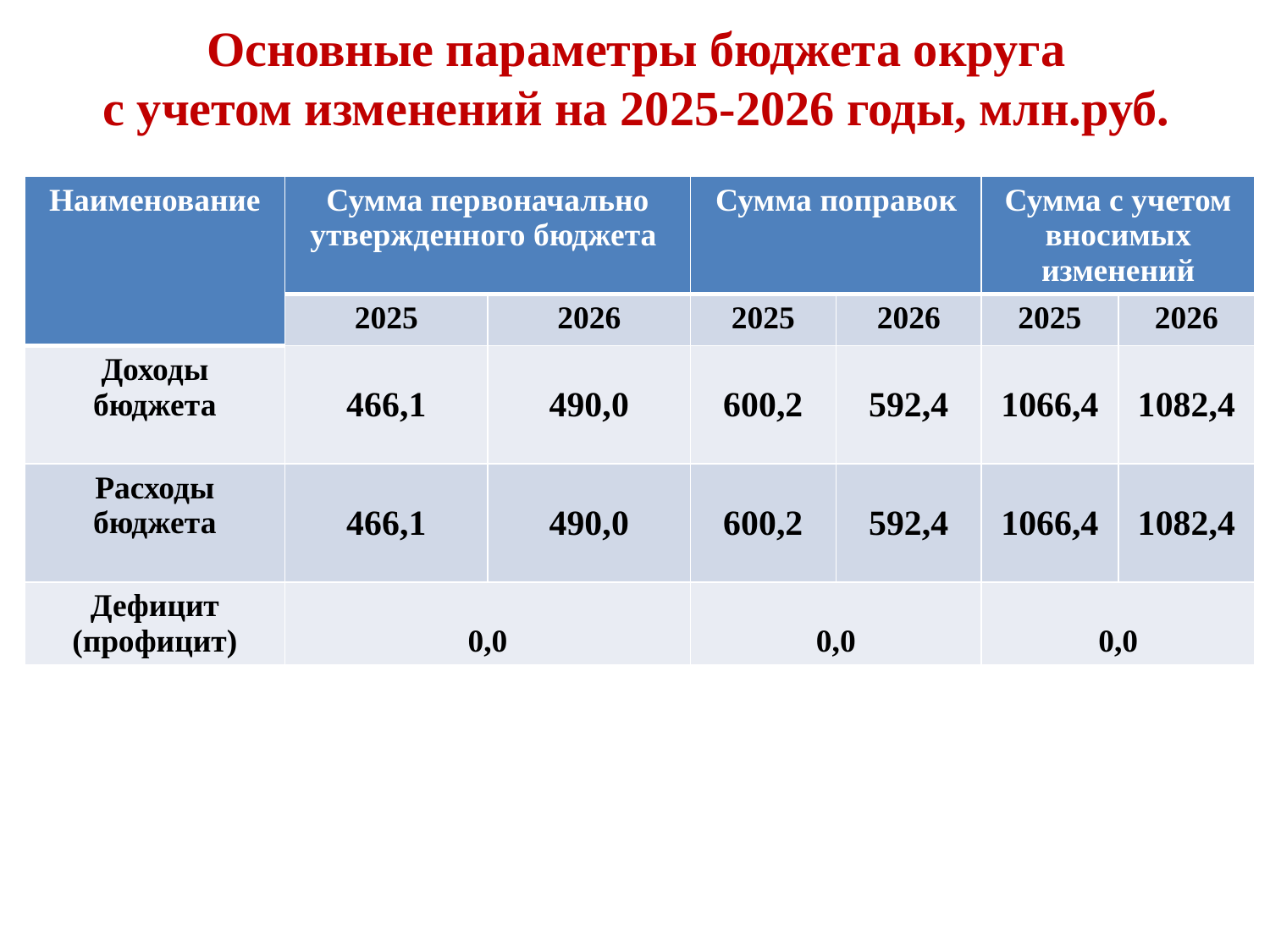

# Основные параметры бюджета округа с учетом изменений на 2025-2026 годы, млн.руб.
| Наименование | Сумма первоначально утвержденного бюджета |  | Сумма поправок |  | Сумма с учетом вносимых изменений |  |
| --- | --- | --- | --- | --- | --- | --- |
|  | 2025 | 2026 | 2025 | 2026 | 2025 | 2026 |
| Доходы бюджета | 466,1 | 490,0 | 600,2 | 592,4 | 1066,4 | 1082,4 |
| Расходы бюджета | 466,1 | 490,0 | 600,2 | 592,4 | 1066,4 | 1082,4 |
| Дефицит (профицит) | 0,0 |  | 0,0 |  | 0,0 |  |